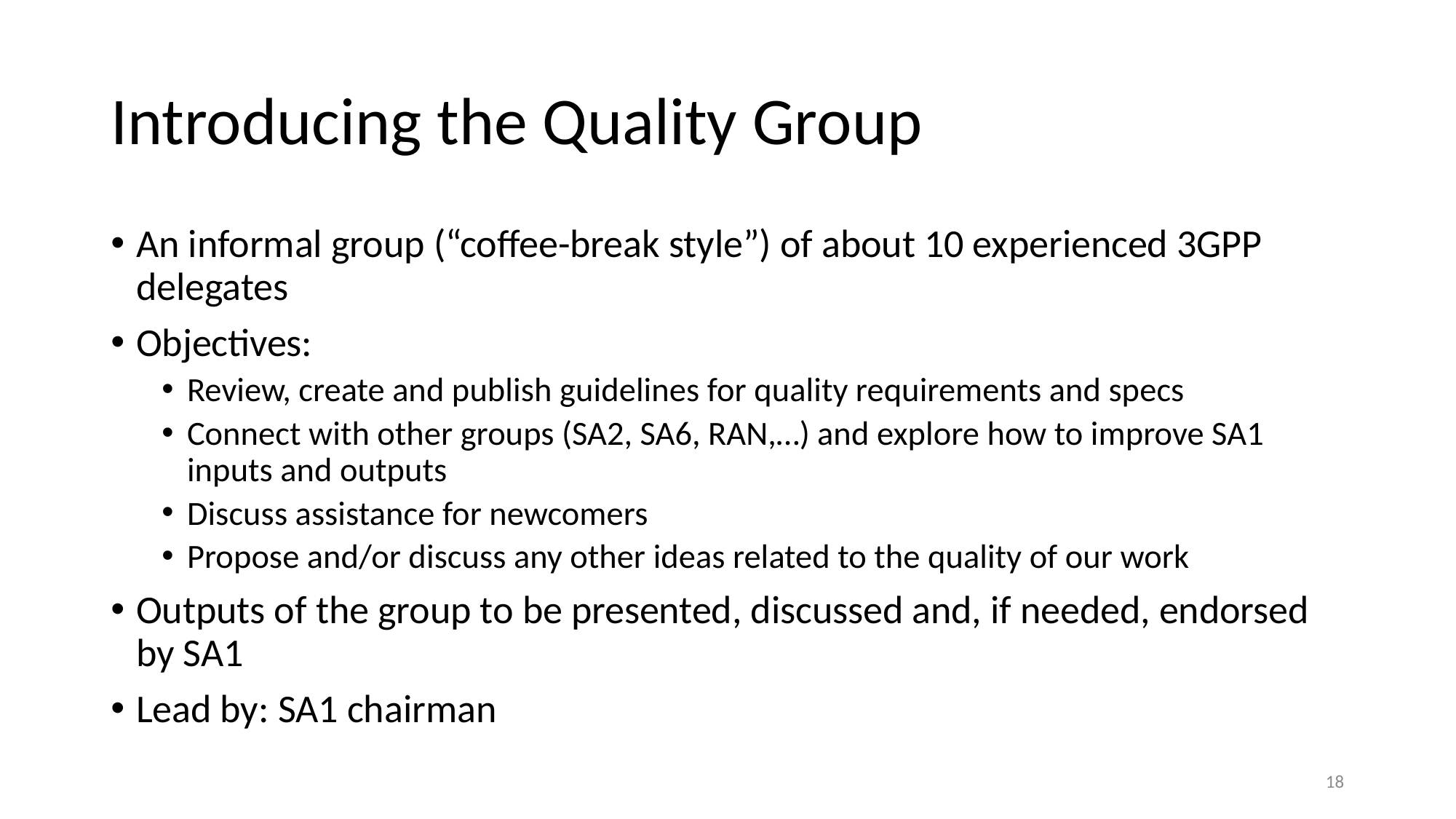

# Introducing the Quality Group
An informal group (“coffee-break style”) of about 10 experienced 3GPP delegates
Objectives:
Review, create and publish guidelines for quality requirements and specs
Connect with other groups (SA2, SA6, RAN,…) and explore how to improve SA1 inputs and outputs
Discuss assistance for newcomers
Propose and/or discuss any other ideas related to the quality of our work
Outputs of the group to be presented, discussed and, if needed, endorsed by SA1
Lead by: SA1 chairman
18